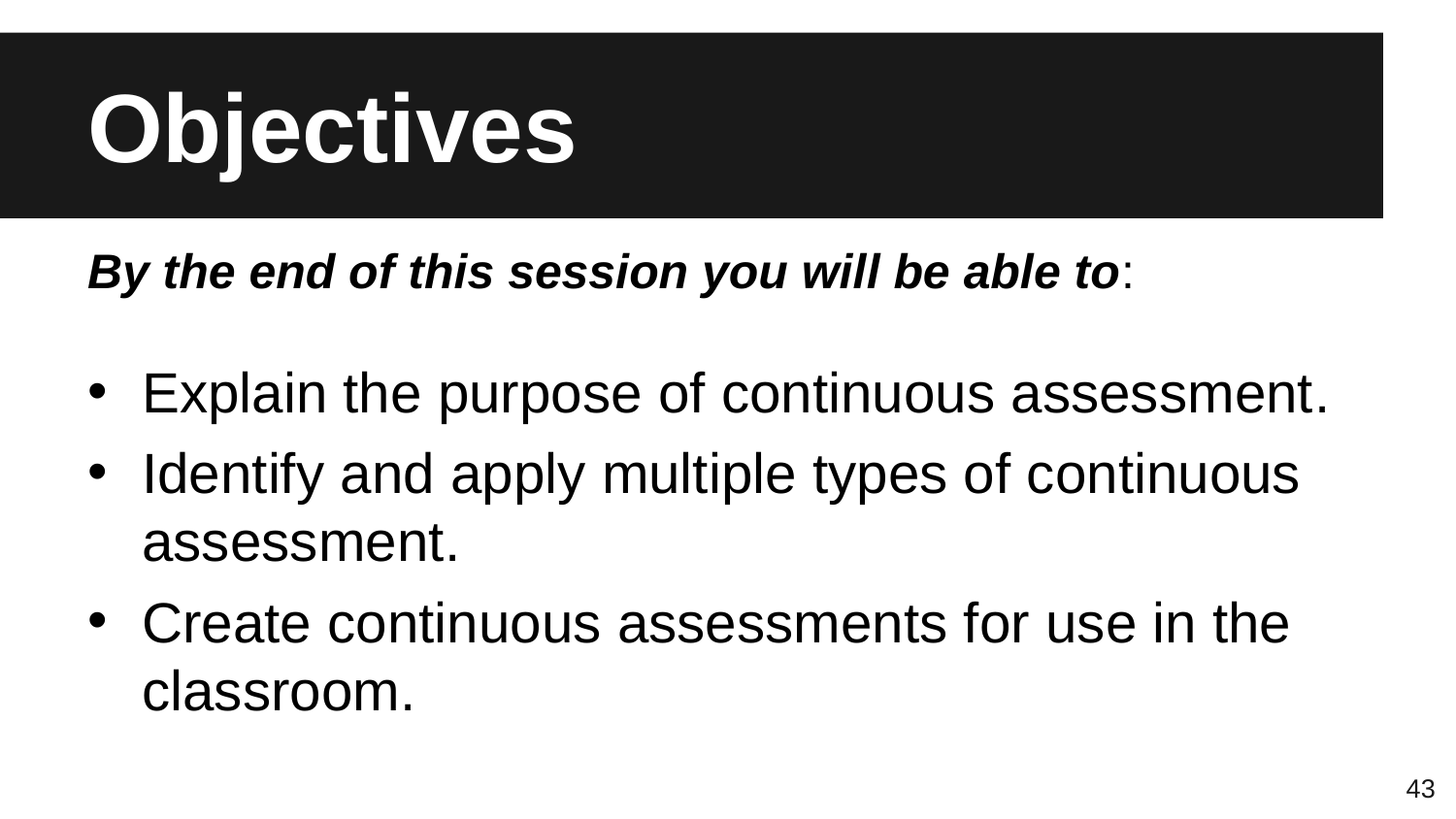

# Objectives
By the end of this session you will be able to:

Explain the purpose of continuous assessment.
Identify and apply multiple types of continuous assessment.
Create continuous assessments for use in the classroom.
43